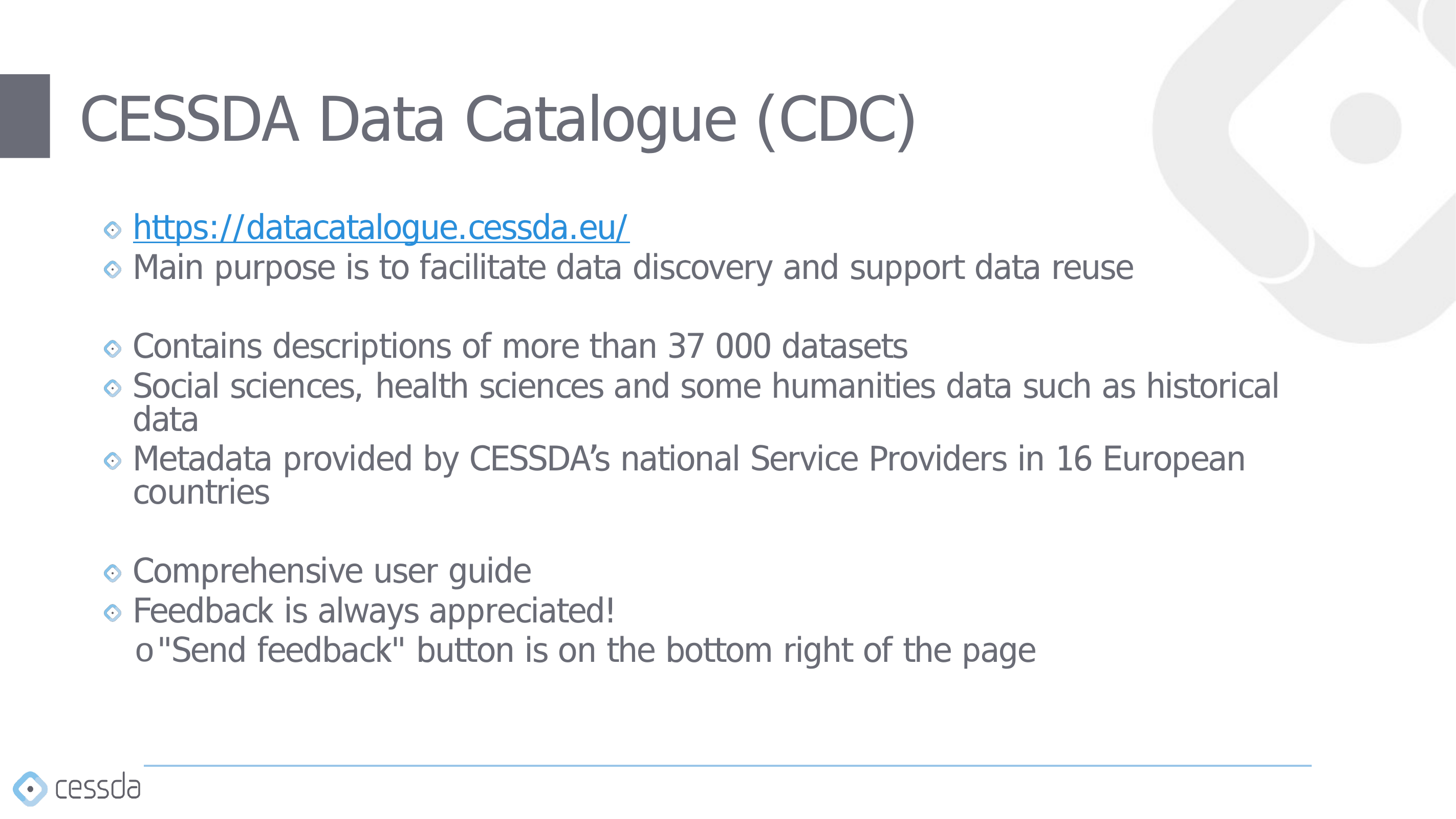

# CESSDA Data Catalogue (CDC)
https://datacatalogue.cessda.eu/
Main purpose is to facilitate data discovery and support data reuse

Contains descriptions of more than 37 000 datasets
Social sciences, health sciences and some humanities data such as historical data
Metadata provided by CESSDA’s national Service Providers in 16 European countries

Comprehensive user guide
Feedback is always appreciated!
"Send feedback" button is on the bottom right of the page